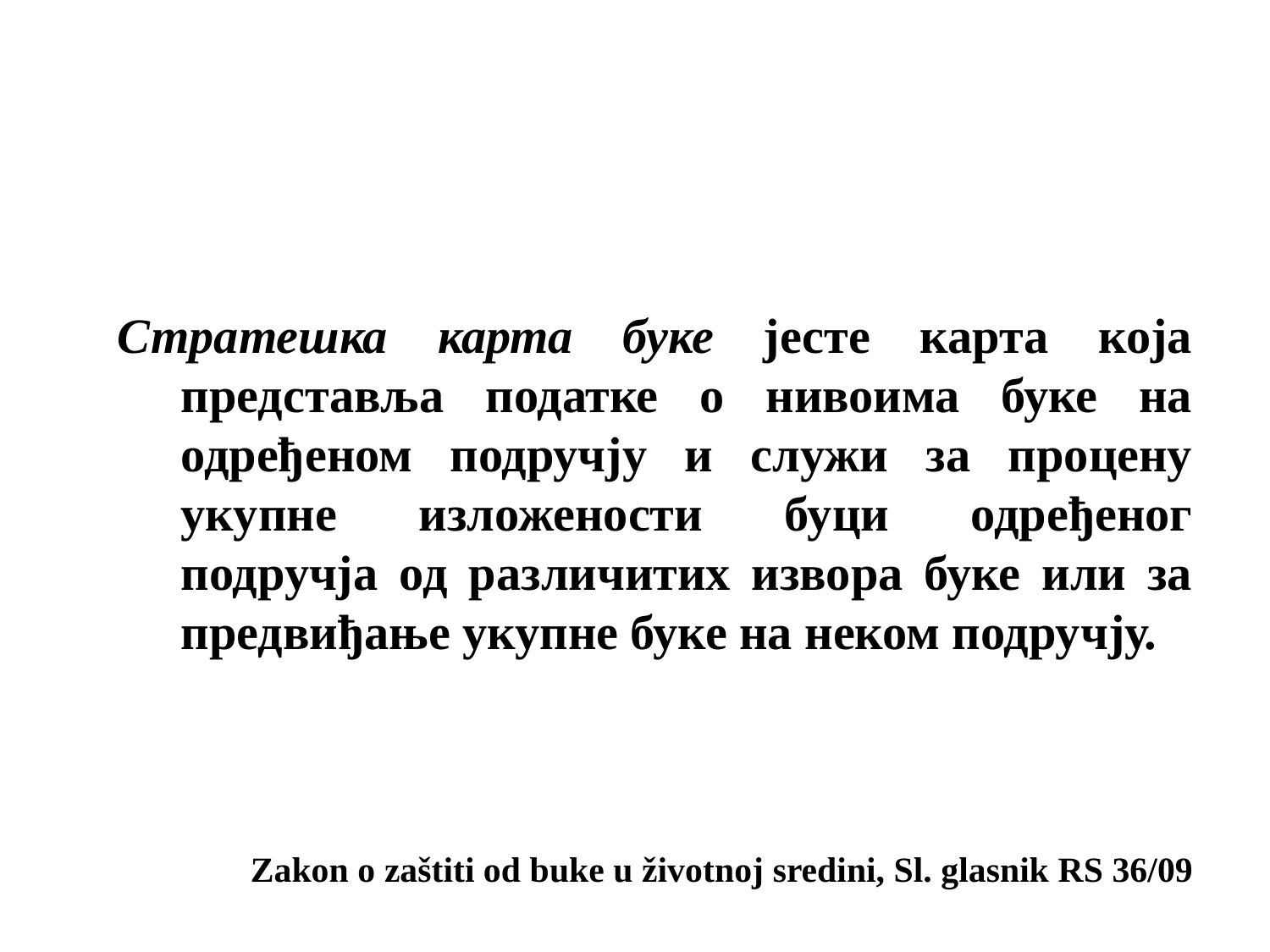

Стратешка карта буке јесте карта која представља податке о нивоима буке на одређеном подручју и служи за процену укупне изложености буци одређеног подручја од различитих извора буке или за предвиђање укупне буке на неком подручју.
Zakon o zaštiti od buke u životnoj sredini, Sl. glasnik RS 36/09